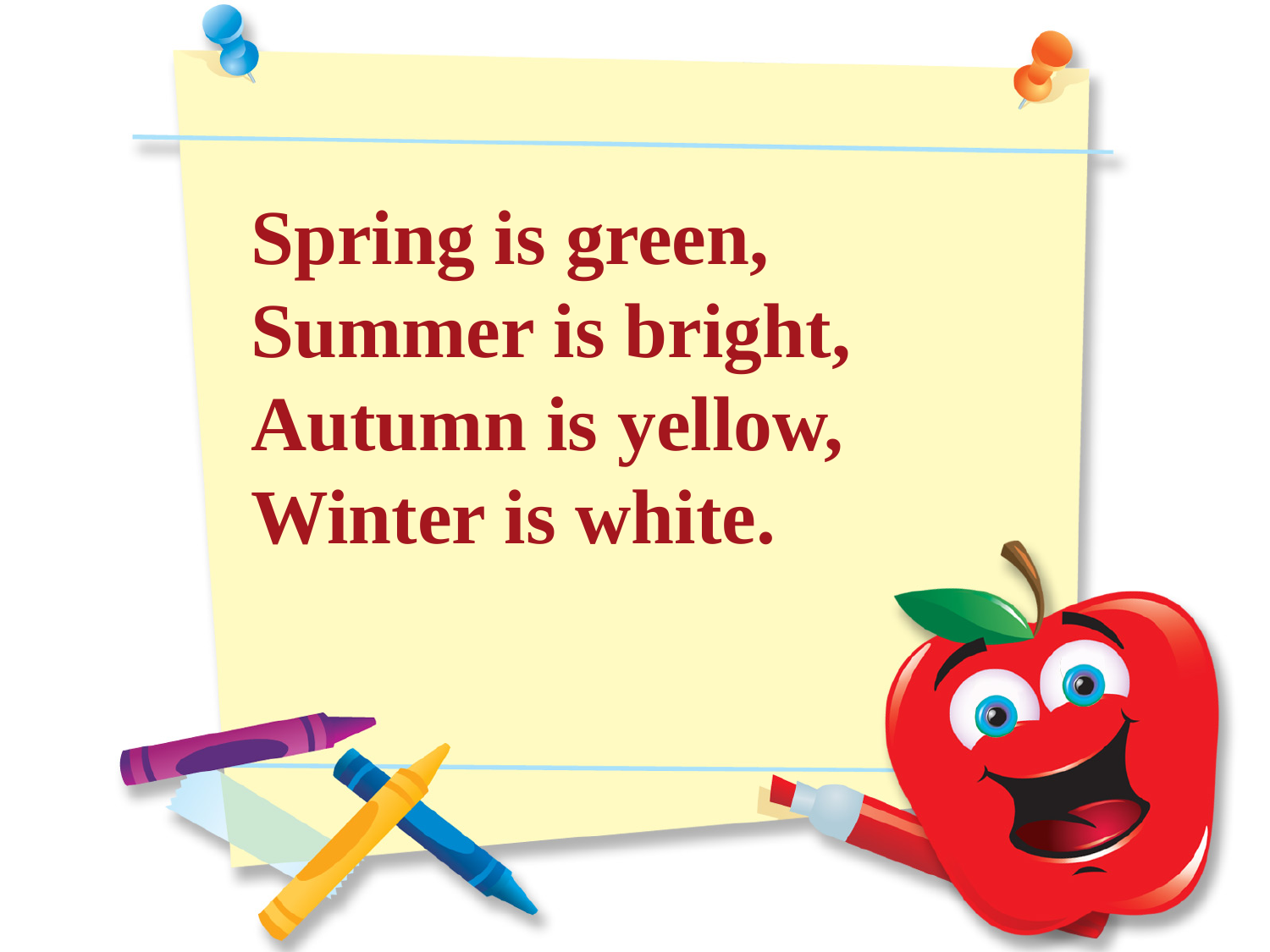

Spring is green,
Summer is bright,
Autumn is yellow,
Winter is white.